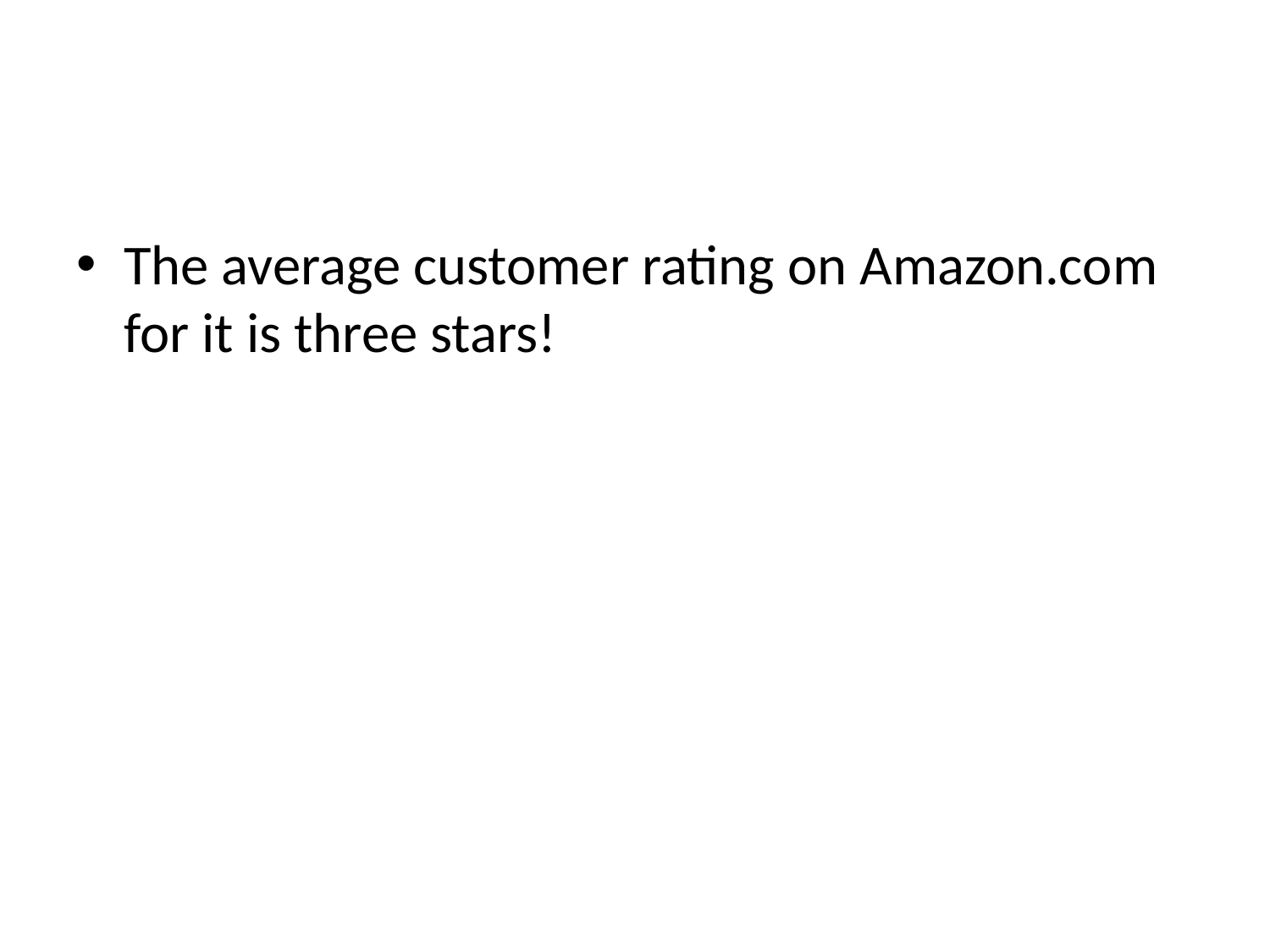

#
The average customer rating on Amazon.com for it is three stars!